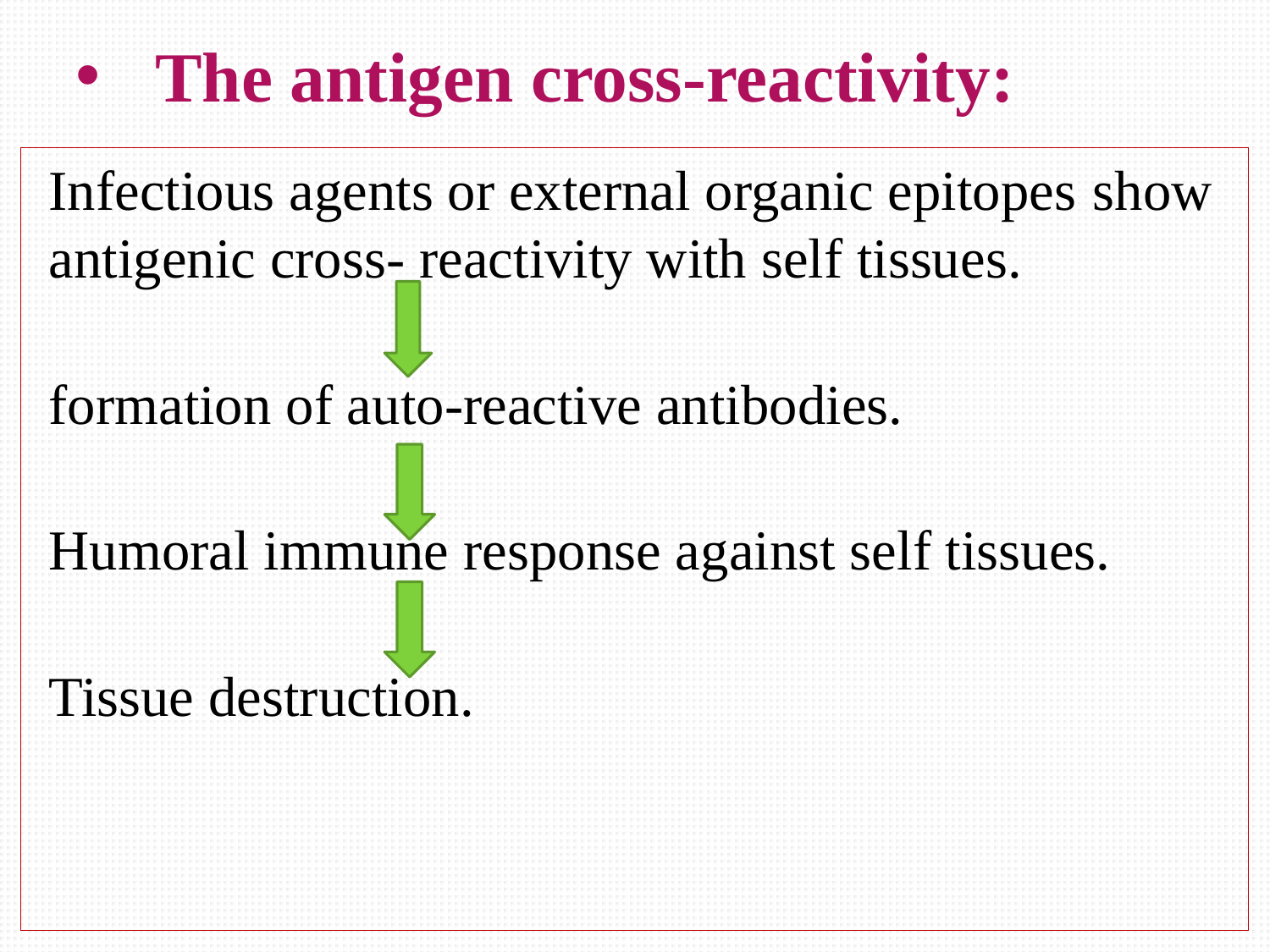

# The antigen cross-reactivity:
Infectious agents or external organic epitopes show antigenic cross- reactivity with self tissues.

formation of auto-reactive antibodies.

Humoral immune response against self tissues.

Tissue destruction.